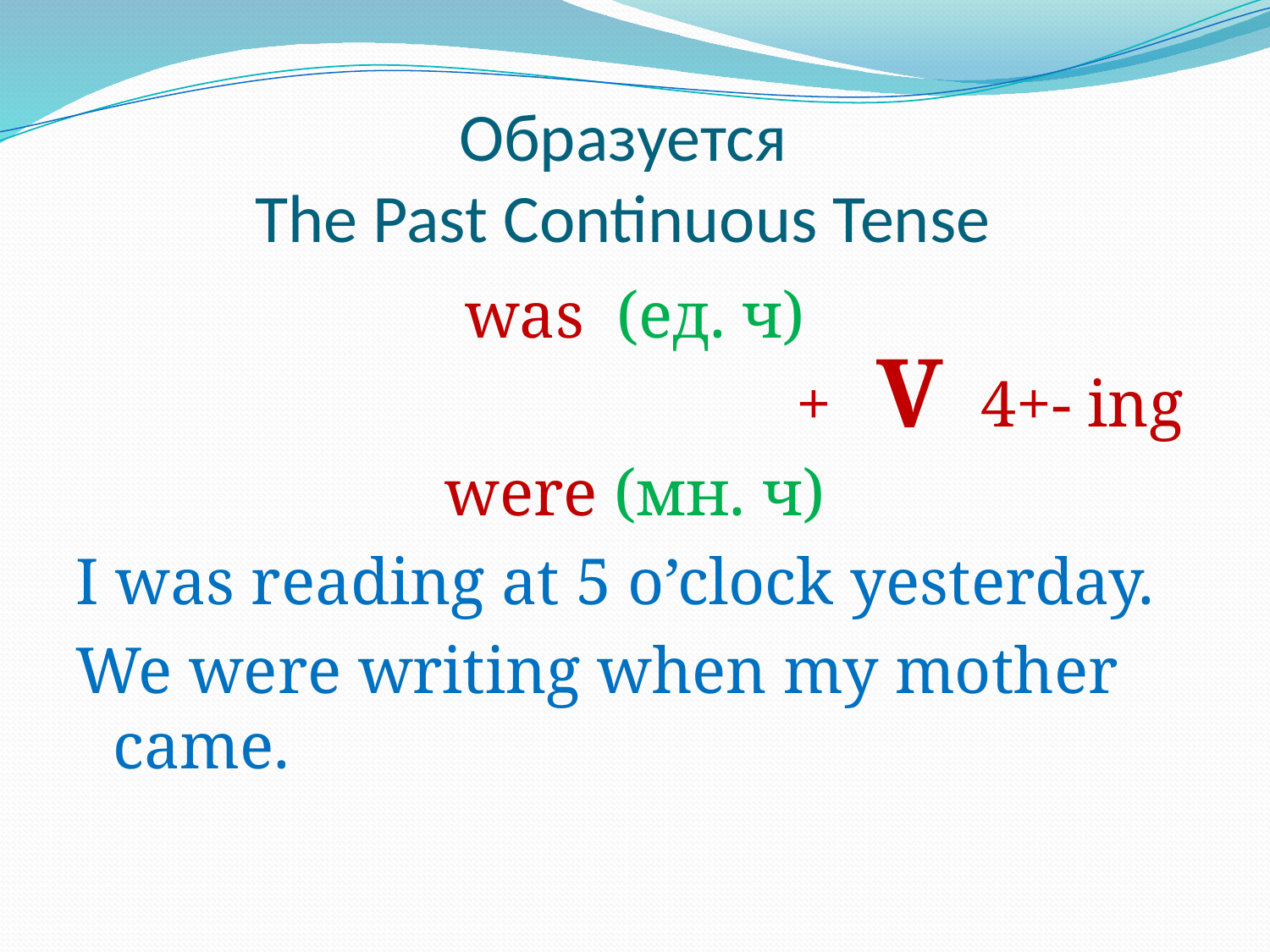

# Образуется The Past Continuous Tense
was  (ед. ч)
                                           +         4+- ing
were (мн. ч)
I was reading at 5 o’clock yesterday.
We were writing when my mother came.
V